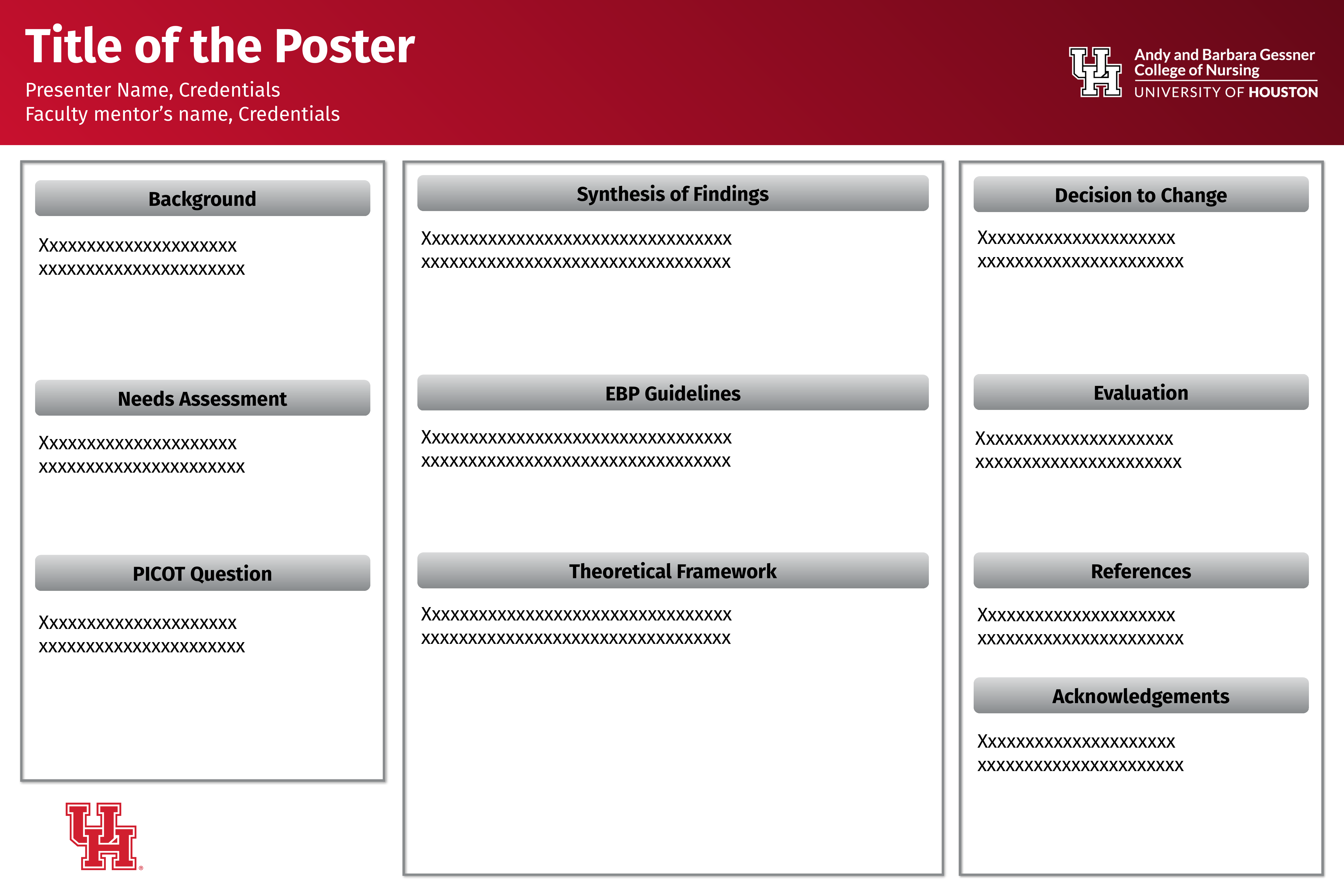

# Title of the Poster
Presenter Name, Credentials
Faculty mentor’s name, Credentials

Synthesis of Findings
Decision to Change
Background
Xxxxxxxxxxxxxxxxxxxxx
xxxxxxxxxxxxxxxxxxxxxx
Xxxxxxxxxxxxxxxxxxxxxxxxxxxxxxxxx
xxxxxxxxxxxxxxxxxxxxxxxxxxxxxxxxx
Xxxxxxxxxxxxxxxxxxxxx
xxxxxxxxxxxxxxxxxxxxxx
Evaluation
EBP Guidelines
Needs Assessment
Xxxxxxxxxxxxxxxxxxxxxxxxxxxxxxxxx
xxxxxxxxxxxxxxxxxxxxxxxxxxxxxxxxx
Xxxxxxxxxxxxxxxxxxxxx
xxxxxxxxxxxxxxxxxxxxxx
Xxxxxxxxxxxxxxxxxxxxx
xxxxxxxxxxxxxxxxxxxxxx
Theoretical Framework
References
PICOT Question
Xxxxxxxxxxxxxxxxxxxxxxxxxxxxxxxxx
xxxxxxxxxxxxxxxxxxxxxxxxxxxxxxxxx
Xxxxxxxxxxxxxxxxxxxxx
xxxxxxxxxxxxxxxxxxxxxx
Xxxxxxxxxxxxxxxxxxxxx
xxxxxxxxxxxxxxxxxxxxxx
Acknowledgements
Xxxxxxxxxxxxxxxxxxxxx
xxxxxxxxxxxxxxxxxxxxxx